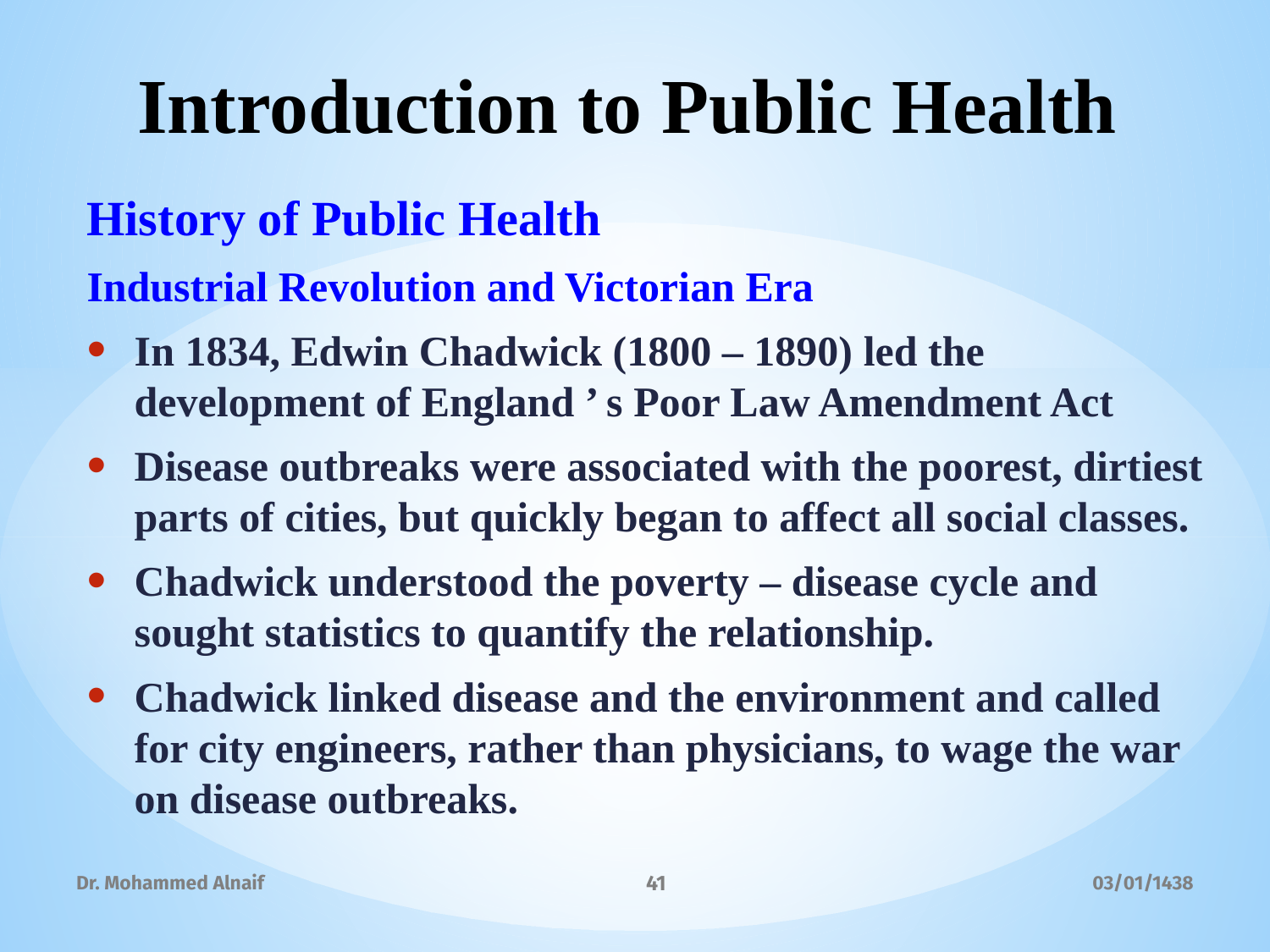

# Introduction to Public Health
History of Public Health
Industrial Revolution and Victorian Era
In 1834, Edwin Chadwick (1800 – 1890) led the development of England ’ s Poor Law Amendment Act
Disease outbreaks were associated with the poorest, dirtiest parts of cities, but quickly began to affect all social classes.
Chadwick understood the poverty – disease cycle and sought statistics to quantify the relationship.
Chadwick linked disease and the environment and called for city engineers, rather than physicians, to wage the war on disease outbreaks.
Dr. Mohammed Alnaif
41
03/01/1438